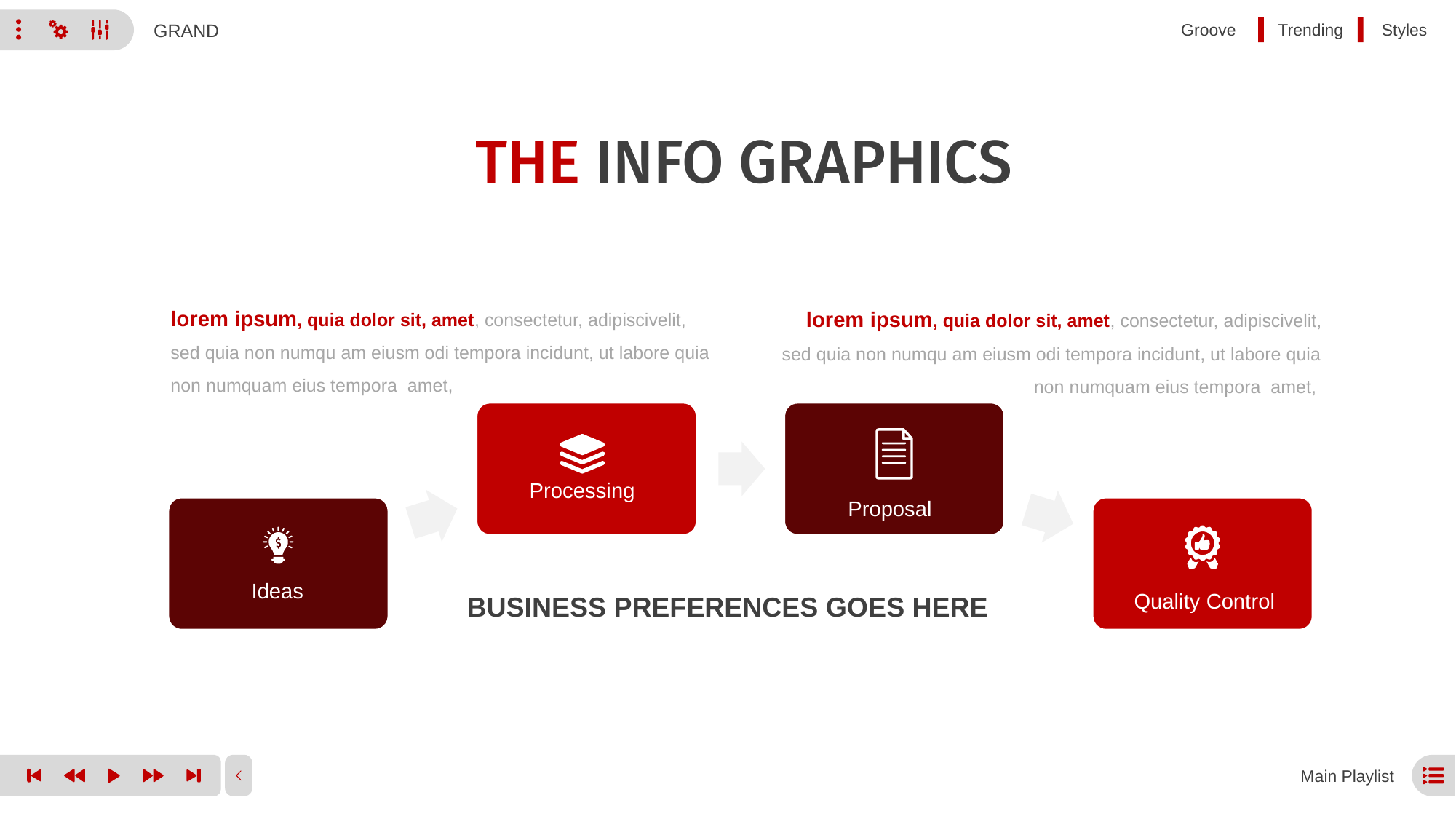

GRAND
Groove
Trending
Styles

THE INFO GRAPHICS
lorem ipsum, quia dolor sit, amet, consectetur, adipiscivelit, sed quia non numqu am eiusm odi tempora incidunt, ut labore quia non numquam eius tempora  amet,
lorem ipsum, quia dolor sit, amet, consectetur, adipiscivelit, sed quia non numqu am eiusm odi tempora incidunt, ut labore quia non numquam eius tempora  amet,

Processing

Proposal

Ideas
BUSINESS PREFERENCES GOES HERE
Quality Control

Main Playlist